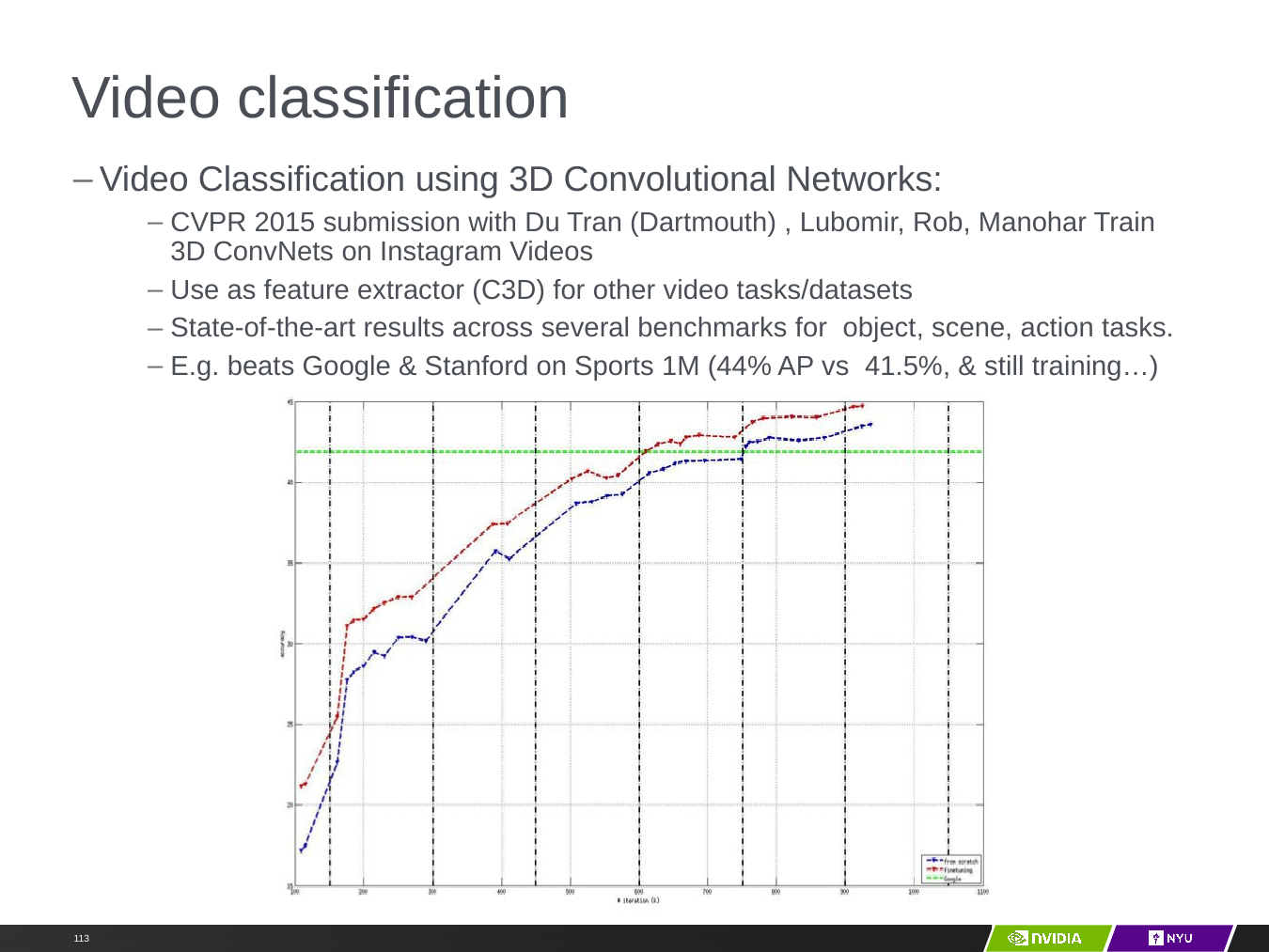

Y LeCun
# Video classification
Video Classification using 3D Convolutional Networks:
CVPR 2015 submission with Du Tran (Dartmouth) , Lubomir, Rob, Manohar Train 3D ConvNets on Instagram Videos
Use as feature extractor (C3D) for other video tasks/datasets
State-of-the-art results across several benchmarks for  object, scene, action tasks.
E.g. beats Google & Stanford on Sports 1M (44% AP vs  41.5%, & still training…)